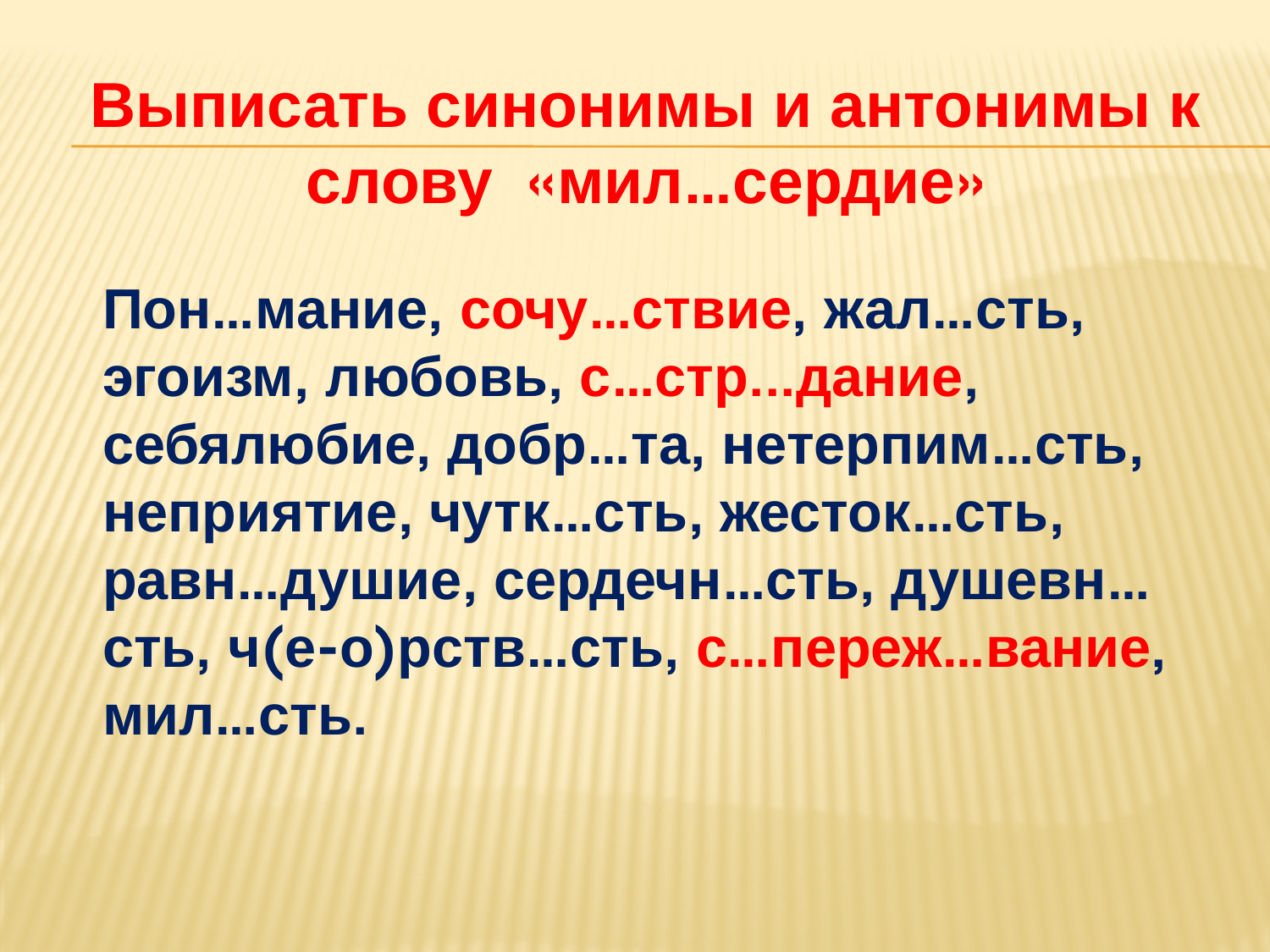

# Выписать синонимы и антонимы к слову  «мил…сердие»
   Пон…мание, сочу…ствие, жал…сть, эгоизм, любовь, с…стр...дание, себялюбие, добр…та, нетерпим…сть, неприятие, чутк…сть, жесток…сть, равн…душие, сердечн…сть, душевн…сть, ч(е-о)рств…сть, с…переж…вание, мил…сть.